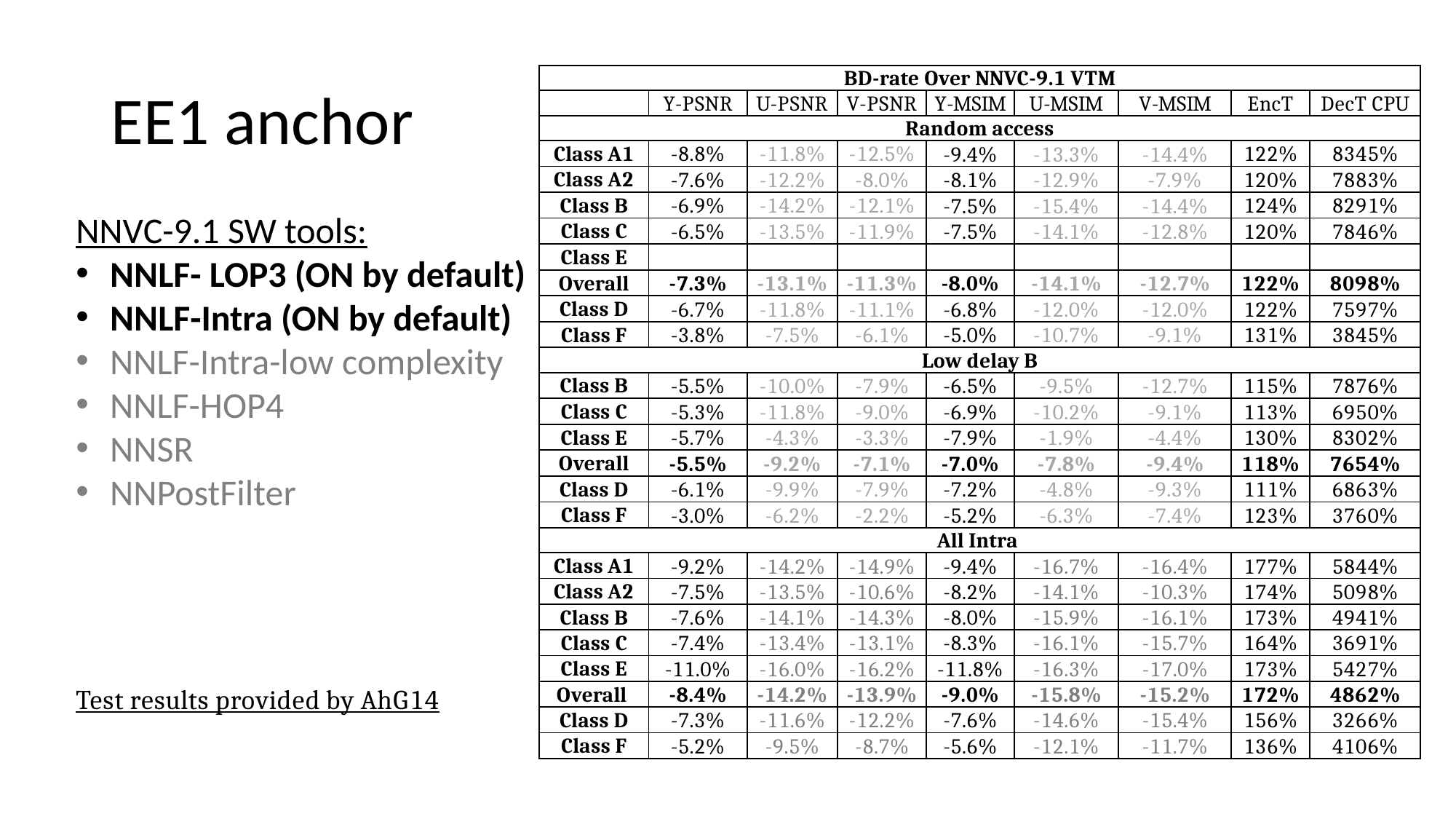

# EE1 anchor
| BD-rate Over NNVC-9.1 VTM |  |  |  |  |  |  |  |  |
| --- | --- | --- | --- | --- | --- | --- | --- | --- |
|  | Y-PSNR | U-PSNR | V-PSNR | Y-MSIM | U-MSIM | V-MSIM | EncT | DecT CPU |
| Random access |  |  |  |  |  |  |  |  |
| Class A1 | -8.8% | -11.8% | -12.5% | -9.4% | -13.3% | -14.4% | 122% | 8345% |
| Class A2 | -7.6% | -12.2% | -8.0% | -8.1% | -12.9% | -7.9% | 120% | 7883% |
| Class B | -6.9% | -14.2% | -12.1% | -7.5% | -15.4% | -14.4% | 124% | 8291% |
| Class C | -6.5% | -13.5% | -11.9% | -7.5% | -14.1% | -12.8% | 120% | 7846% |
| Class E |  |  |  |  |  |  |  |  |
| Overall | -7.3% | -13.1% | -11.3% | -8.0% | -14.1% | -12.7% | 122% | 8098% |
| Class D | -6.7% | -11.8% | -11.1% | -6.8% | -12.0% | -12.0% | 122% | 7597% |
| Class F | -3.8% | -7.5% | -6.1% | -5.0% | -10.7% | -9.1% | 131% | 3845% |
| Low delay B |  |  |  |  |  |  |  |  |
| Class B | -5.5% | -10.0% | -7.9% | -6.5% | -9.5% | -12.7% | 115% | 7876% |
| Class C | -5.3% | -11.8% | -9.0% | -6.9% | -10.2% | -9.1% | 113% | 6950% |
| Class E | -5.7% | -4.3% | -3.3% | -7.9% | -1.9% | -4.4% | 130% | 8302% |
| Overall | -5.5% | -9.2% | -7.1% | -7.0% | -7.8% | -9.4% | 118% | 7654% |
| Class D | -6.1% | -9.9% | -7.9% | -7.2% | -4.8% | -9.3% | 111% | 6863% |
| Class F | -3.0% | -6.2% | -2.2% | -5.2% | -6.3% | -7.4% | 123% | 3760% |
| All Intra |  |  |  |  |  |  |  |  |
| Class A1 | -9.2% | -14.2% | -14.9% | -9.4% | -16.7% | -16.4% | 177% | 5844% |
| Class A2 | -7.5% | -13.5% | -10.6% | -8.2% | -14.1% | -10.3% | 174% | 5098% |
| Class B | -7.6% | -14.1% | -14.3% | -8.0% | -15.9% | -16.1% | 173% | 4941% |
| Class C | -7.4% | -13.4% | -13.1% | -8.3% | -16.1% | -15.7% | 164% | 3691% |
| Class E | -11.0% | -16.0% | -16.2% | -11.8% | -16.3% | -17.0% | 173% | 5427% |
| Overall | -8.4% | -14.2% | -13.9% | -9.0% | -15.8% | -15.2% | 172% | 4862% |
| Class D | -7.3% | -11.6% | -12.2% | -7.6% | -14.6% | -15.4% | 156% | 3266% |
| Class F | -5.2% | -9.5% | -8.7% | -5.6% | -12.1% | -11.7% | 136% | 4106% |
NNVC-9.1 SW tools:
NNLF- LOP3 (ON by default)
NNLF-Intra (ON by default)
NNLF-Intra-low complexity
NNLF-HOP4
NNSR
NNPostFilter
Test results provided by AhG14